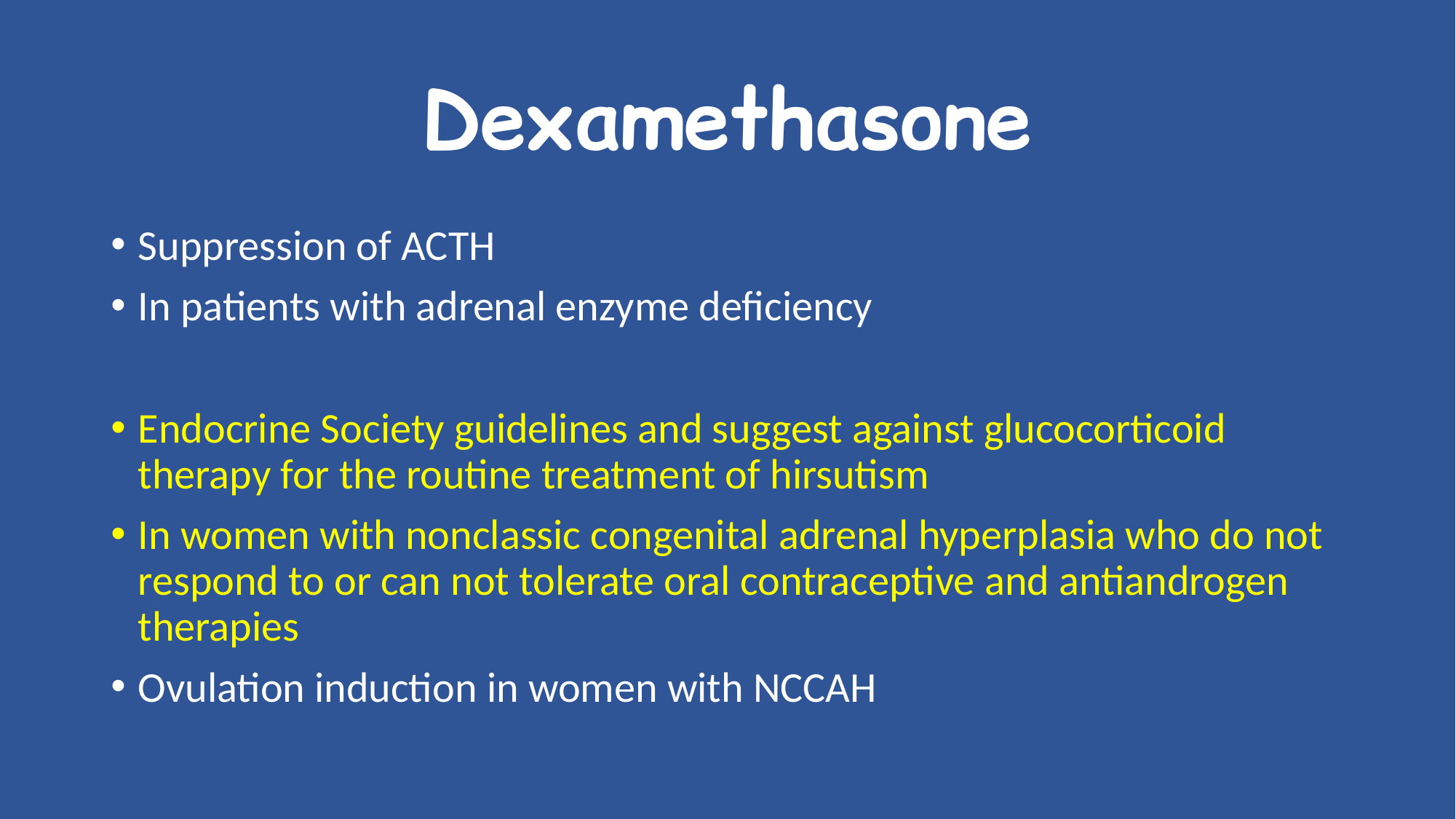

# Dexamethasone
Suppression of ACTH
In patients with adrenal enzyme deficiency

Endocrine Society guidelines and suggest against glucocorticoid therapy for the routine treatment of hirsutism
In women with nonclassic congenital adrenal hyperplasia who do not respond to or can not tolerate oral contraceptive and antiandrogen therapies
Ovulation induction in women with NCCAH